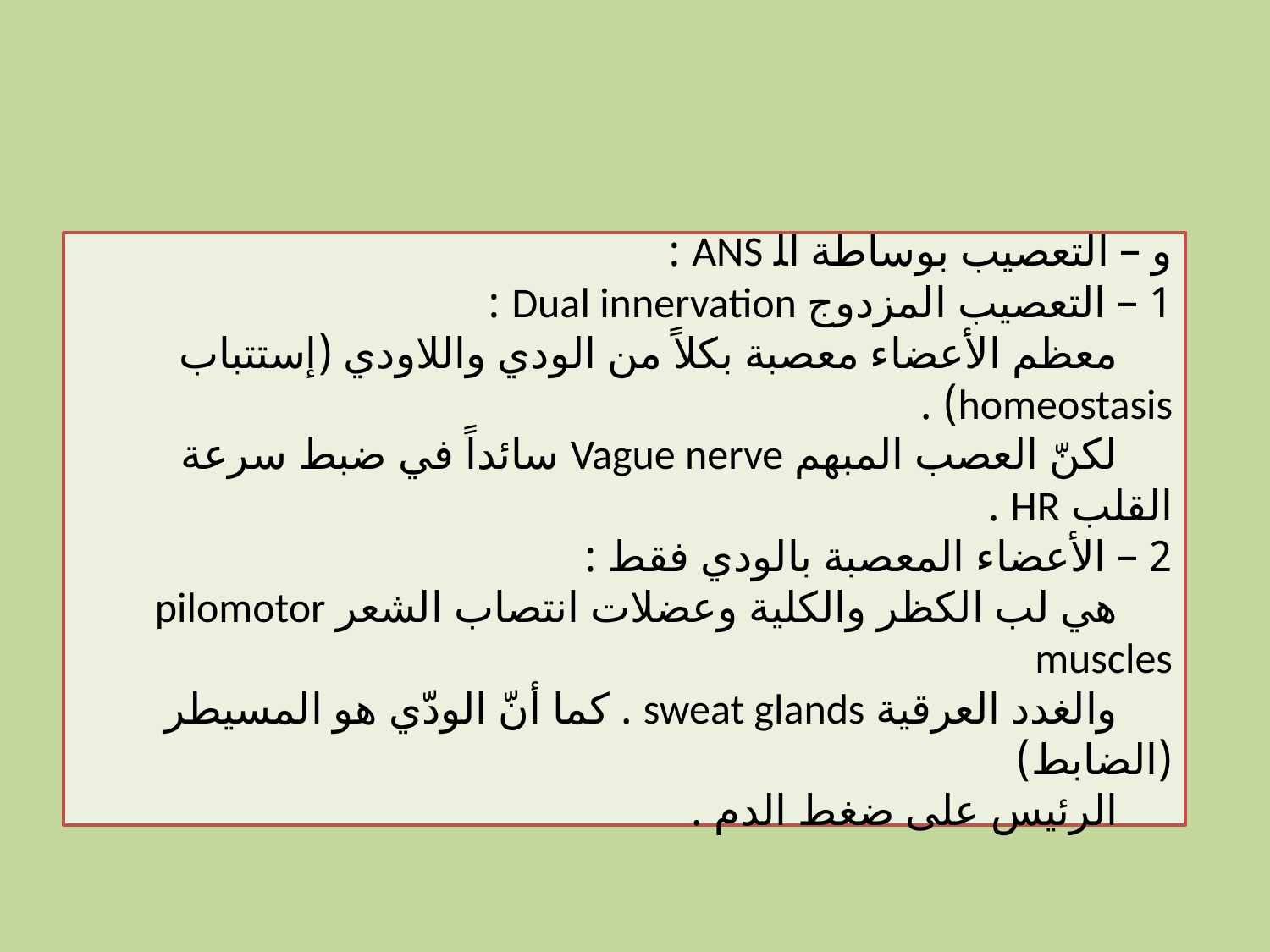

#

و – التعصيب بوساطة اﻠ ANS :
1 – التعصيب المزدوج Dual innervation :
     معظم الأعضاء معصبة بكلاً من الودي واللاودي (إستتباب homeostasis) .
     لكنّ العصب المبهم Vague nerve سائداً في ضبط سرعة القلب HR .
2 – الأعضاء المعصبة بالودي فقط :
     هي لب الكظر والكلية وعضلات انتصاب الشعر pilomotor muscles
     والغدد العرقية sweat glands . كما أنّ الودّي هو المسيطر (الضابط)
     الرئيس على ضغط الدم .